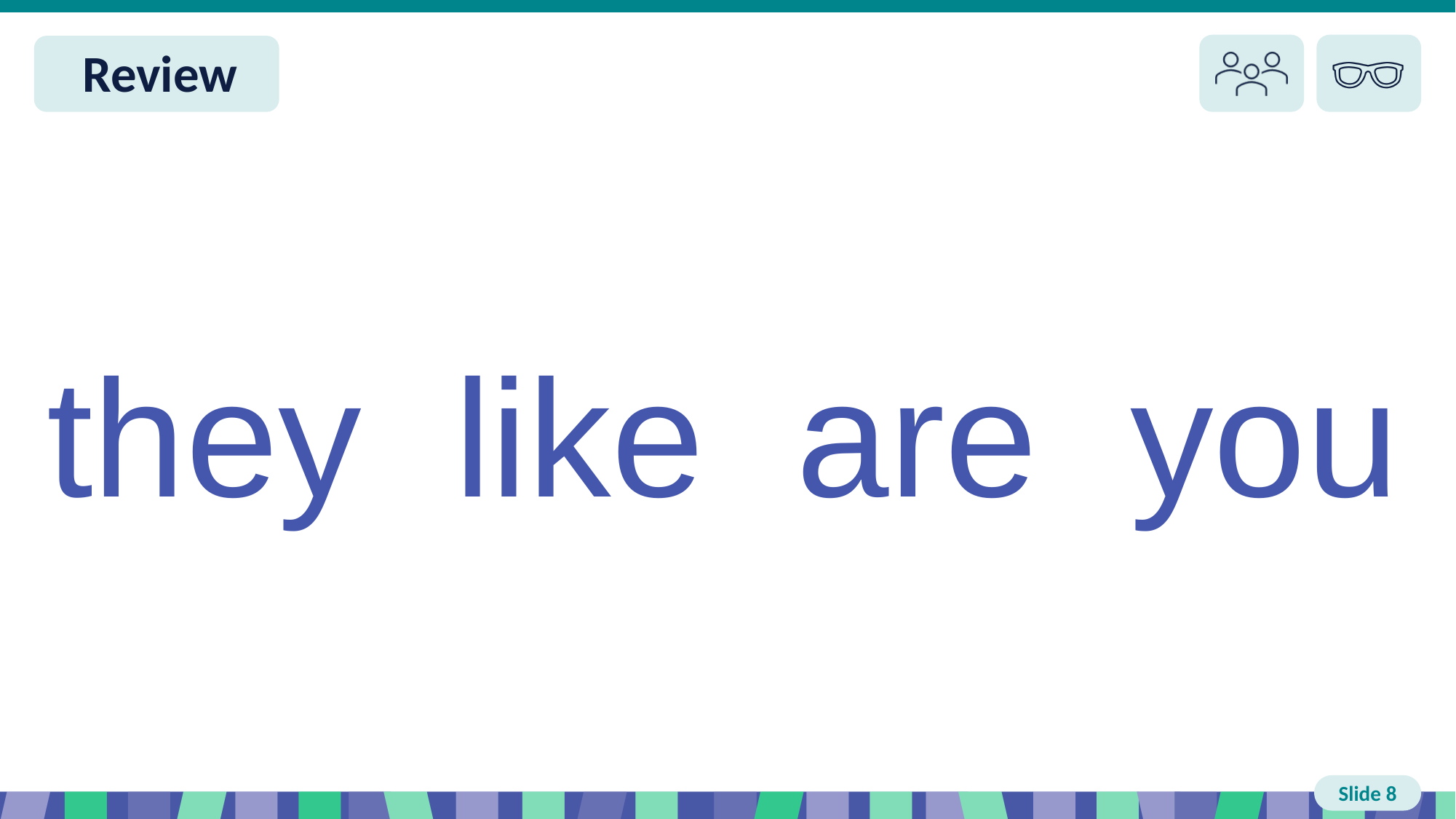

Slide 8 Review
they  like  are  you